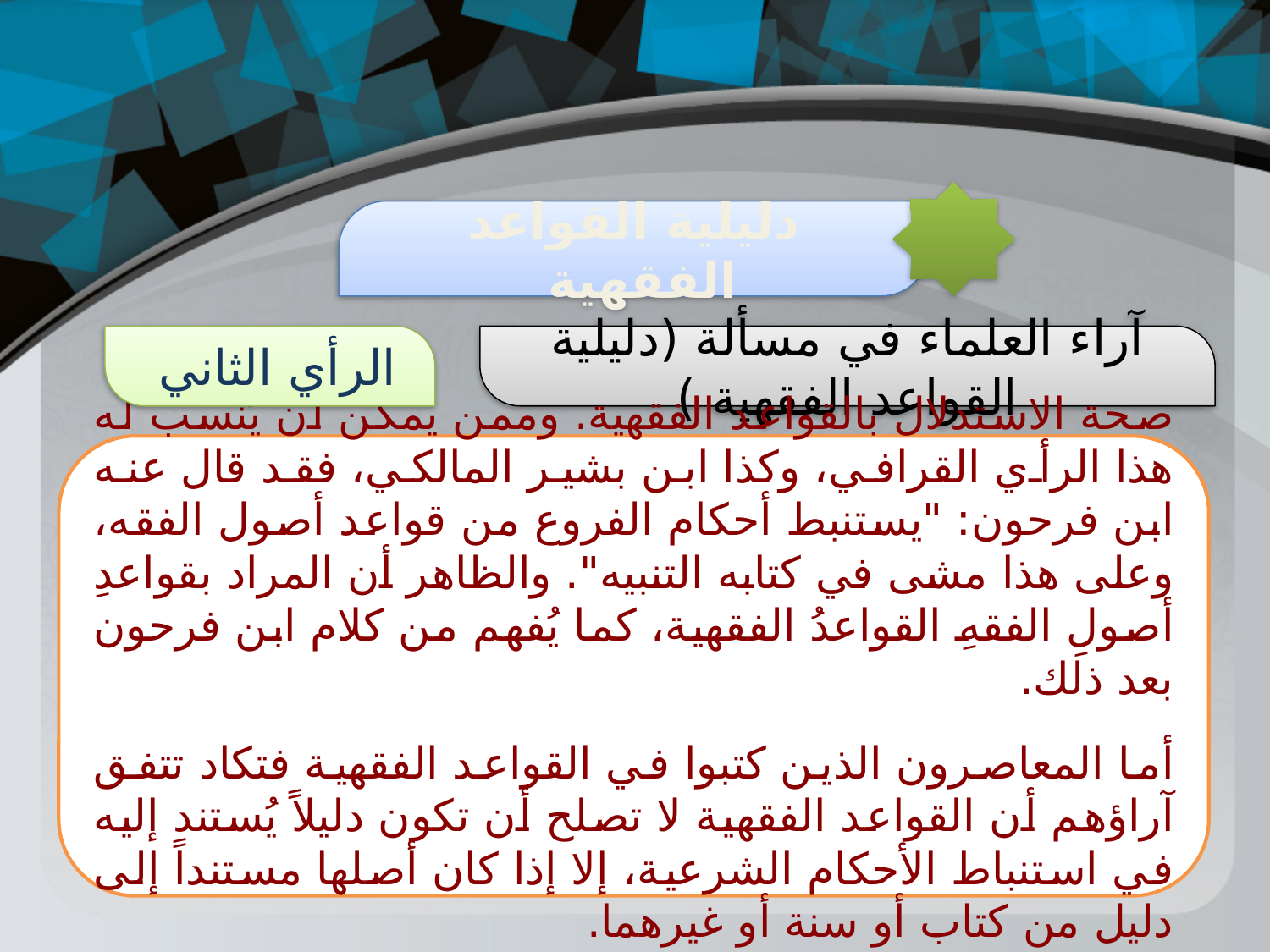

دليلية القواعد الفقهية
الرأي الثاني
آراء العلماء في مسألة (دليلية القواعد الفقهية )
صحة الاستدلال بالقواعد الفقهية. وممن يمكن أن يُنسب له هذا الرأي القرافي، وكذا ابن بشير المالكي، فقد قال عنه ابن فرحون: "يستنبط أحكام الفروع من قواعد أصول الفقه، وعلى هذا مشى في كتابه التنبيه". والظاهر أن المراد بقواعدِ أصولِ الفقهِ القواعدُ الفقهية، كما يُفهم من كلام ابن فرحون بعد ذلك.

أما المعاصرون الذين كتبوا في القواعد الفقهية فتكاد تتفق آراؤهم أن القواعد الفقهية لا تصلح أن تكون دليلاً يُستند إليه في استنباط الأحكام الشرعية، إلا إذا كان أصلها مستنداً إلى دليل من كتاب أو سنة أو غيرهما.